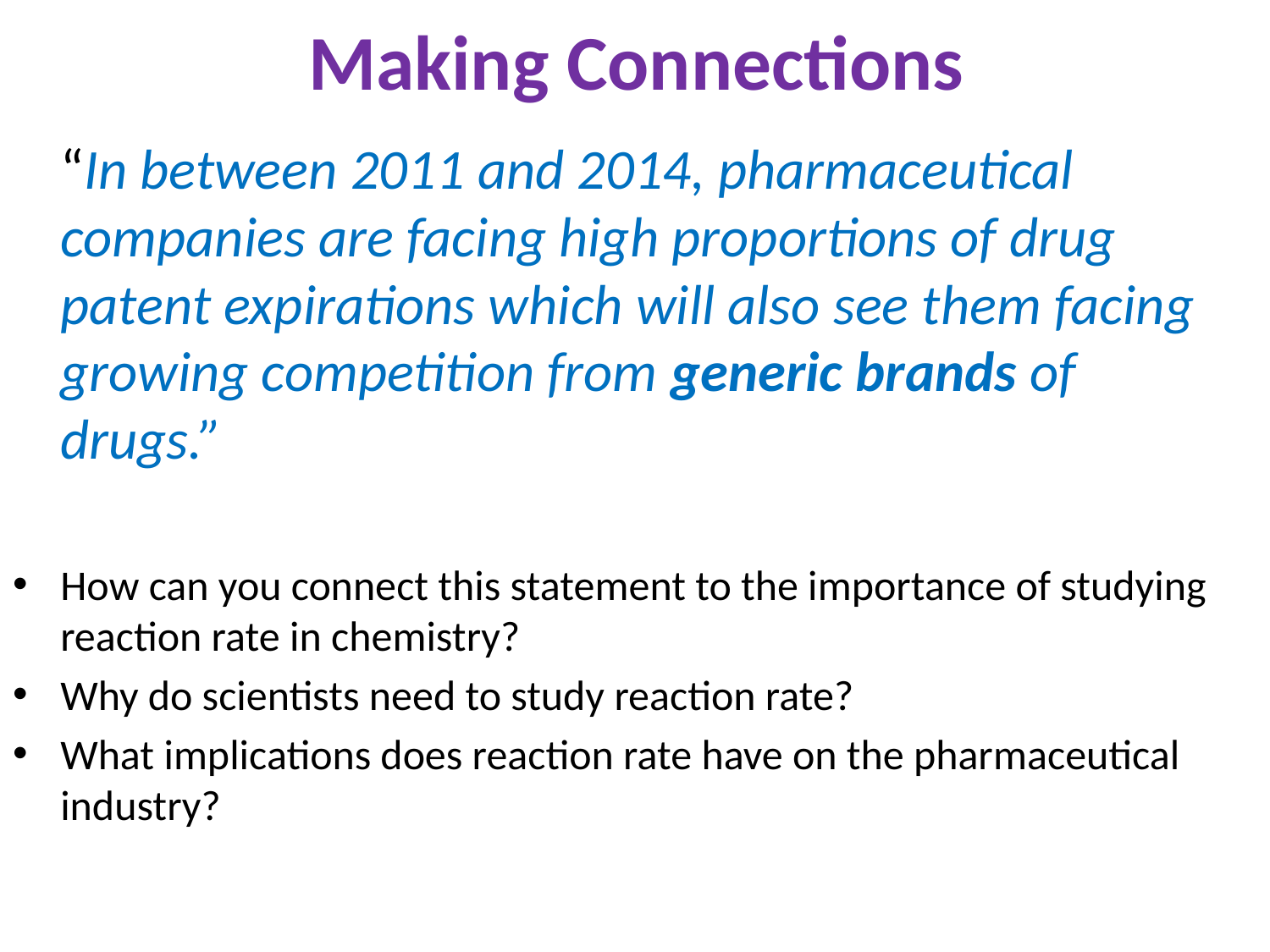

# Making Connections
	“In between 2011 and 2014, pharmaceutical companies are facing high proportions of drug patent expirations which will also see them facing growing competition from generic brands of drugs.”

How can you connect this statement to the importance of studying reaction rate in chemistry?
Why do scientists need to study reaction rate?
What implications does reaction rate have on the pharmaceutical industry?